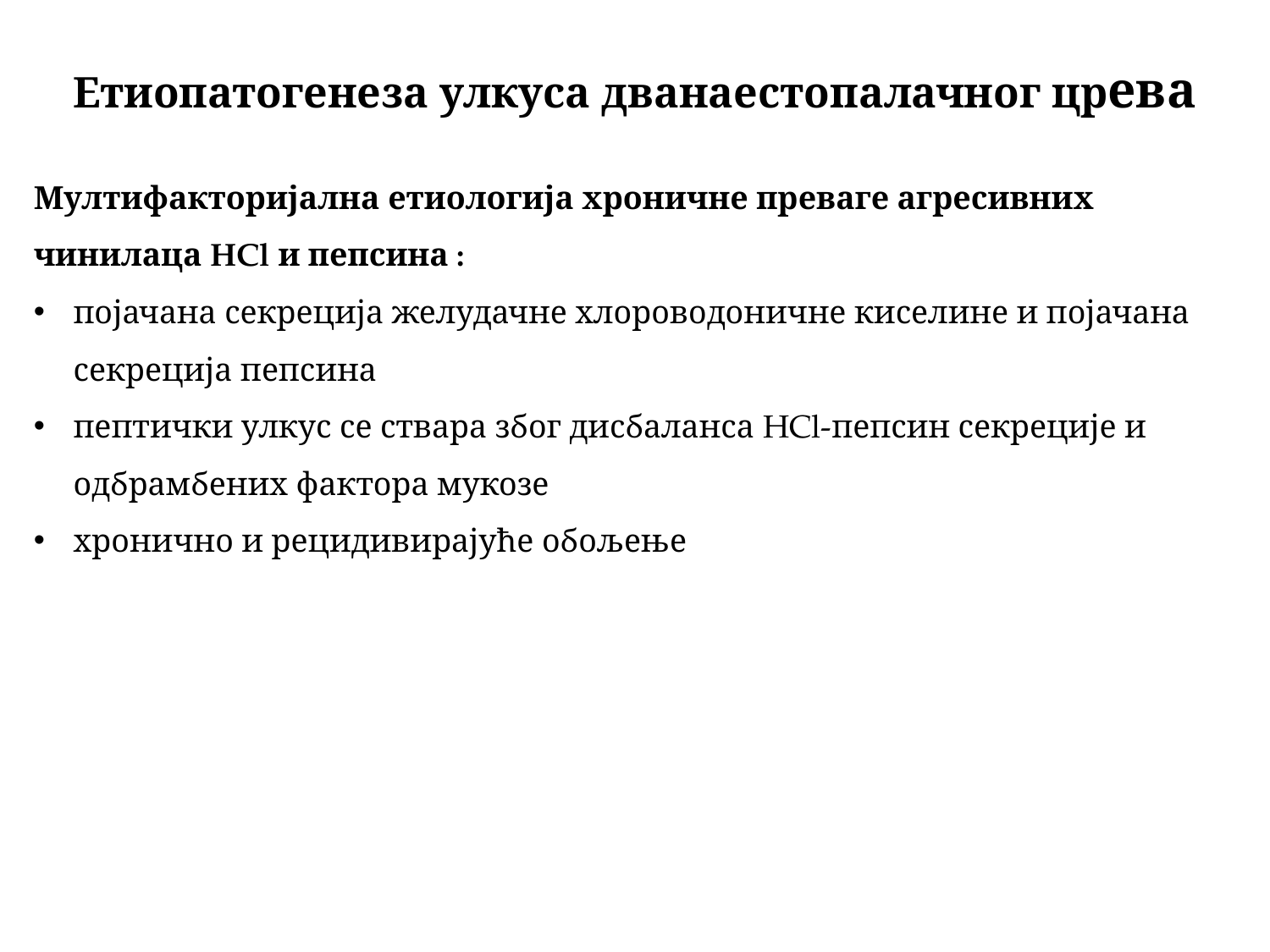

# Етиопатогенеза улкуса дванаестопалачног црева
Мултифакторијална етиологија хроничне преваге агресивних чинилаца HCl и пепсина :
појачана секреција желудачне хлороводоничне киселине и појачана секреција пепсина
пептички улкус се ствара због дисбаланса HCl-пепсин секреције и одбрамбених фактора мукозе
хронично и рецидивирајуће обољење